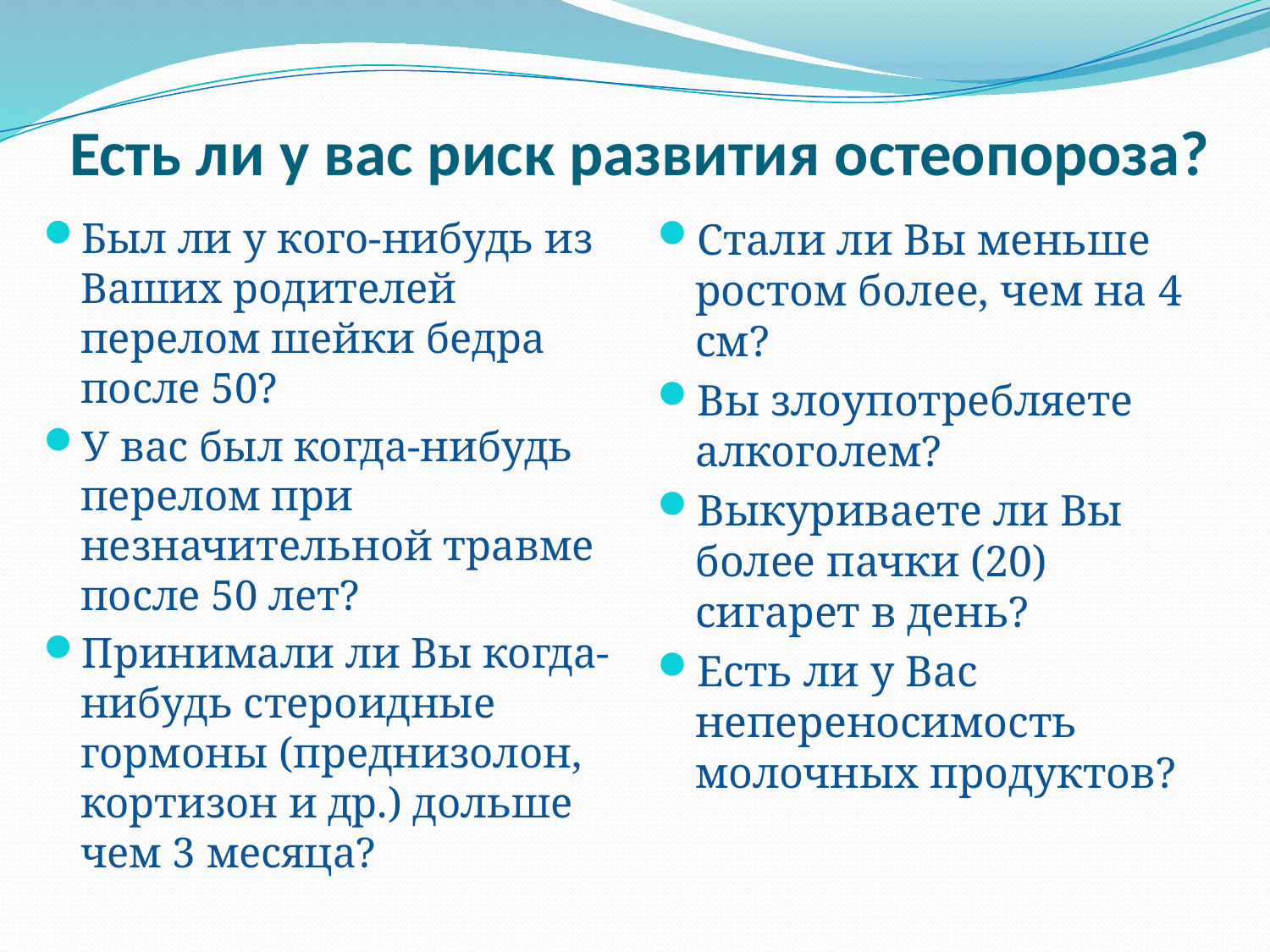

# Есть ли у вас риск развития остеопороза?
Был ли у кого-нибудь из Ваших родителей перелом шейки бедра после 50?
У вас был когда-нибудь перелом при незначительной травме после 50 лет?
Принимали ли Вы когда-нибудь стероидные гормоны (преднизолон, кортизон и др.) дольше чем 3 месяца?

Стали ли Вы меньше ростом более, чем на 4 см?
Вы злоупотребляете алкоголем?
Выкуриваете ли Вы более пачки (20) сигарет в день?
Есть ли у Вас непереносимость молочных продуктов?